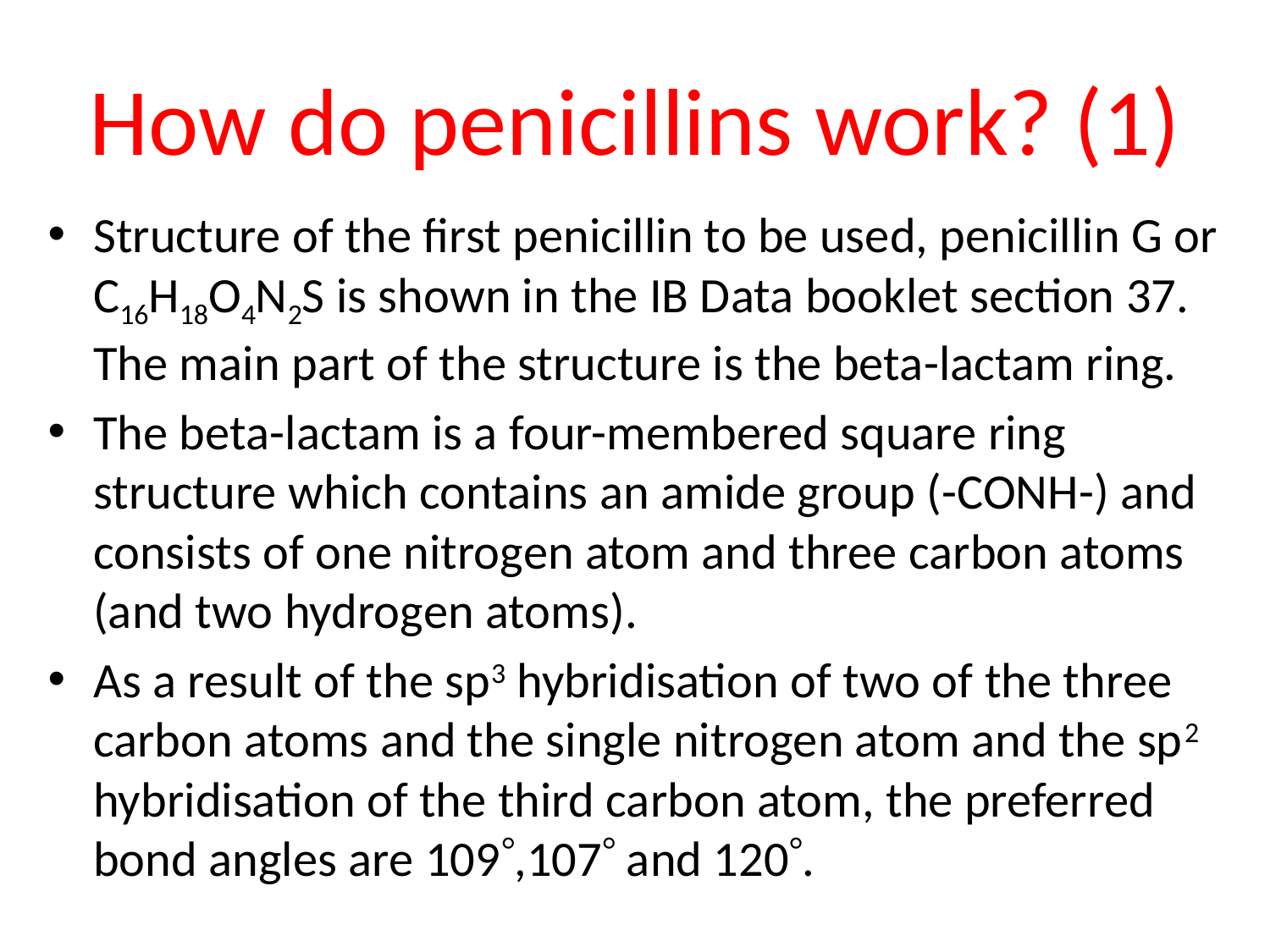

# How do penicillins work? (1)
Structure of the first penicillin to be used, penicillin G or C16H18O4N2S is shown in the IB Data booklet section 37. The main part of the structure is the beta-lactam ring.
The beta-lactam is a four-membered square ring structure which contains an amide group (-CONH-) and consists of one nitrogen atom and three carbon atoms (and two hydrogen atoms).
As a result of the sp3 hybridisation of two of the three carbon atoms and the single nitrogen atom and the sp2 hybridisation of the third carbon atom, the preferred bond angles are 109°,107° and 120°.